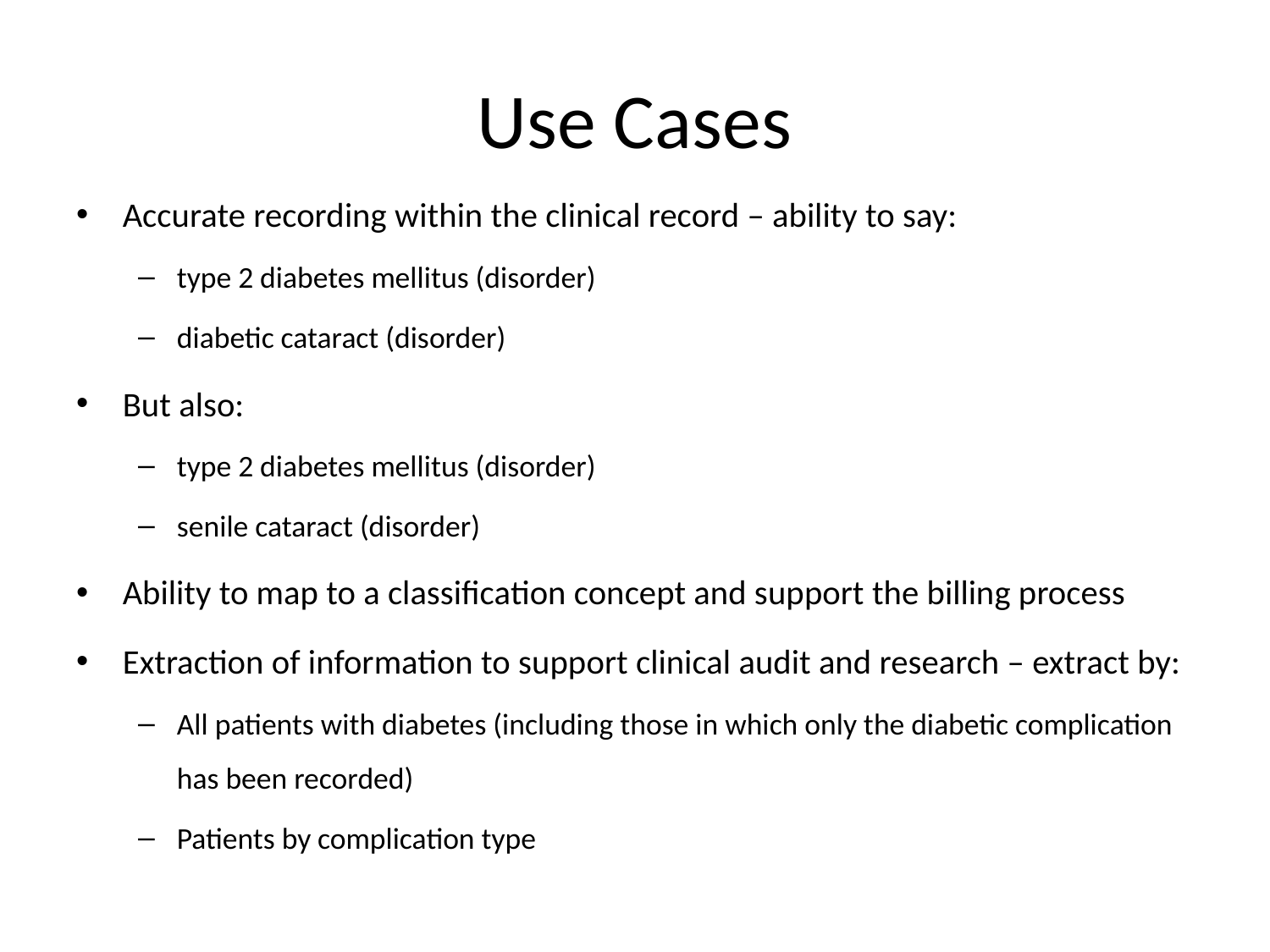

# Use Cases
Accurate recording within the clinical record – ability to say:
type 2 diabetes mellitus (disorder)
diabetic cataract (disorder)
But also:
type 2 diabetes mellitus (disorder)
senile cataract (disorder)
Ability to map to a classification concept and support the billing process
Extraction of information to support clinical audit and research – extract by:
All patients with diabetes (including those in which only the diabetic complication has been recorded)
Patients by complication type